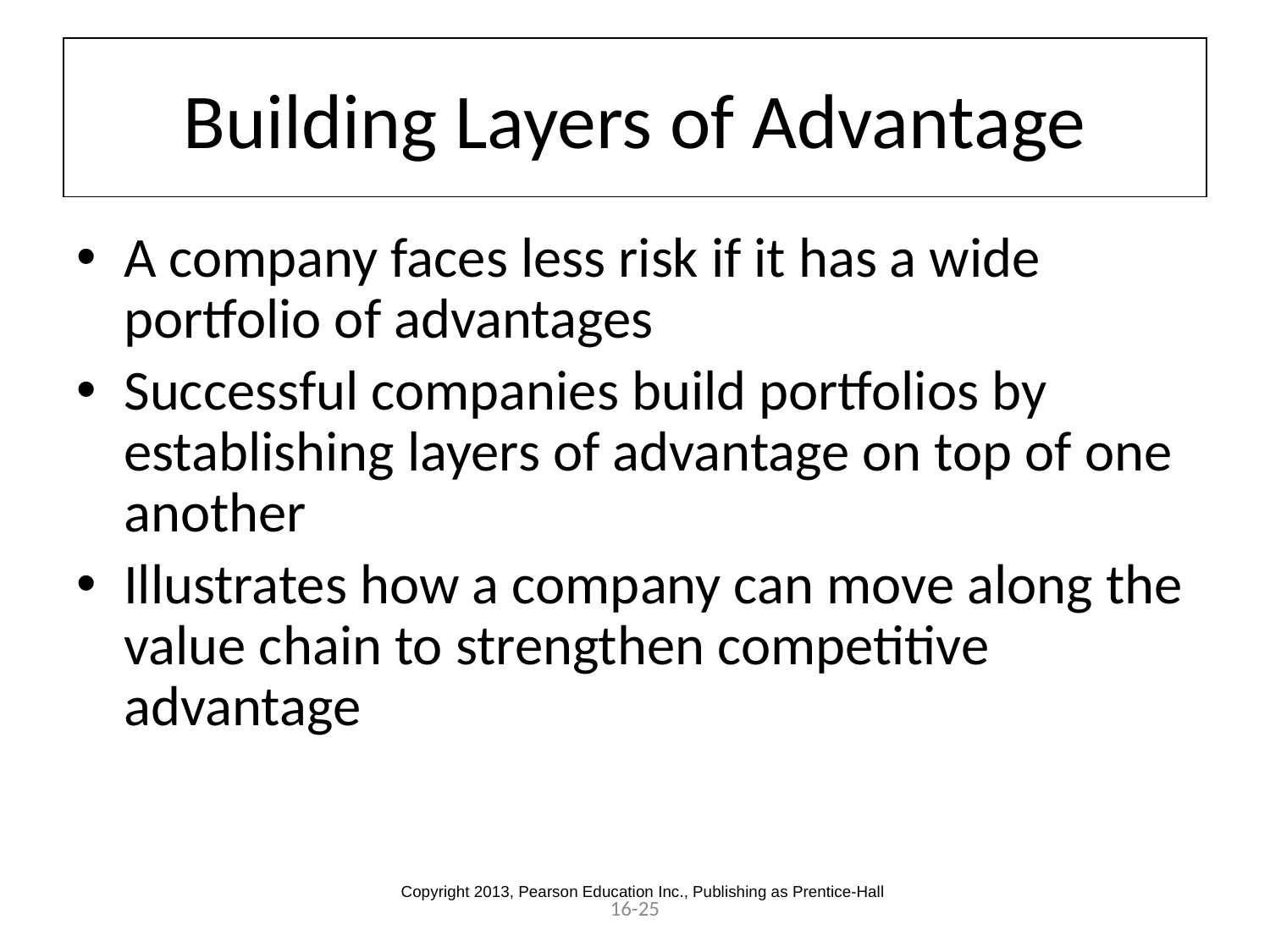

# Building Layers of Advantage
A company faces less risk if it has a wide portfolio of advantages
Successful companies build portfolios by establishing layers of advantage on top of one another
Illustrates how a company can move along the value chain to strengthen competitive advantage
Copyright 2013, Pearson Education Inc., Publishing as Prentice-Hall

16-25